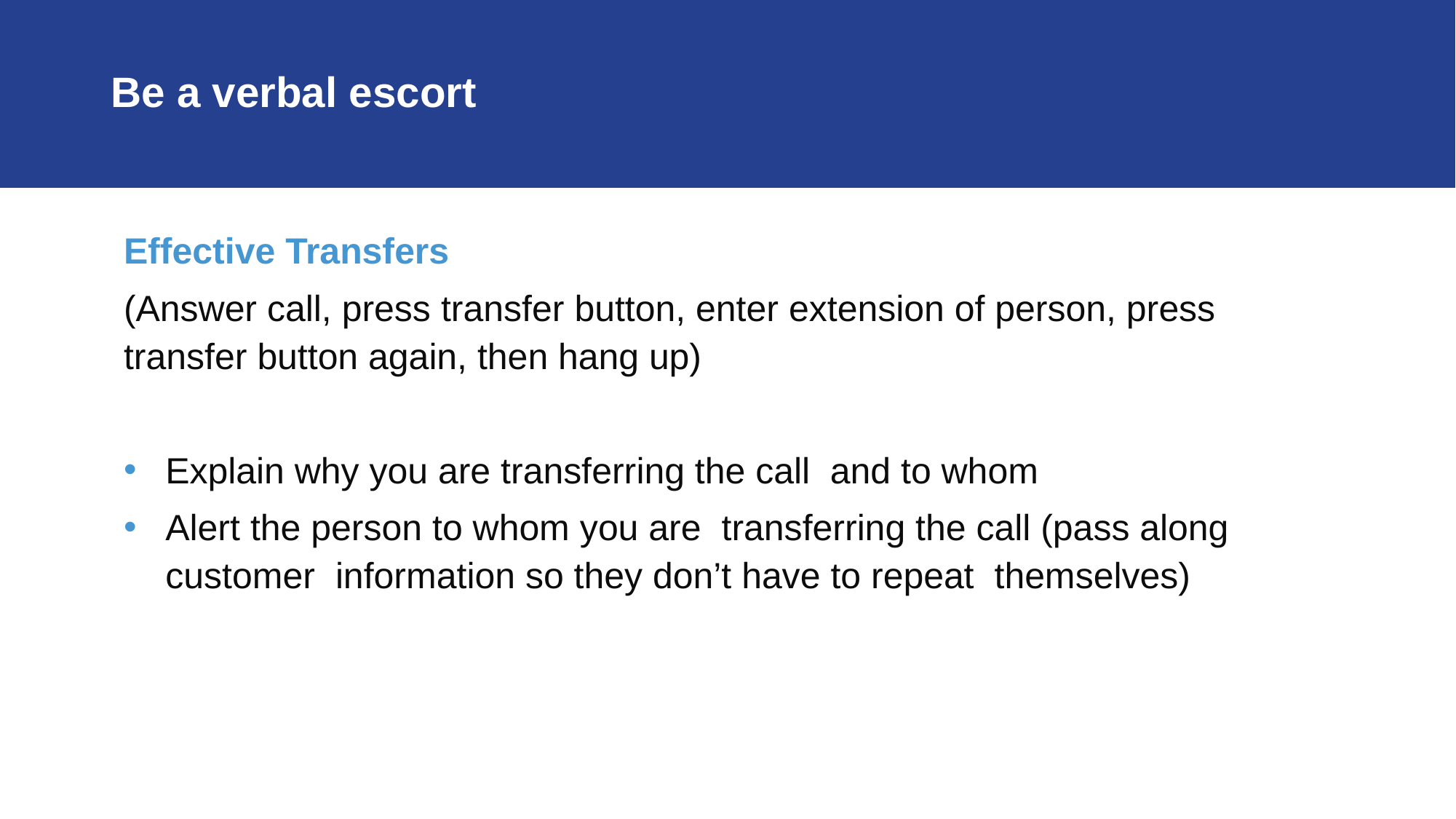

# Be a verbal escort
Effective Transfers
(Answer call, press transfer button, enter extension of person, press transfer button again, then hang up)

Explain why you are transferring the call  and to whom
Alert the person to whom you are  transferring the call (pass along customer  information so they don’t have to repeat  themselves)